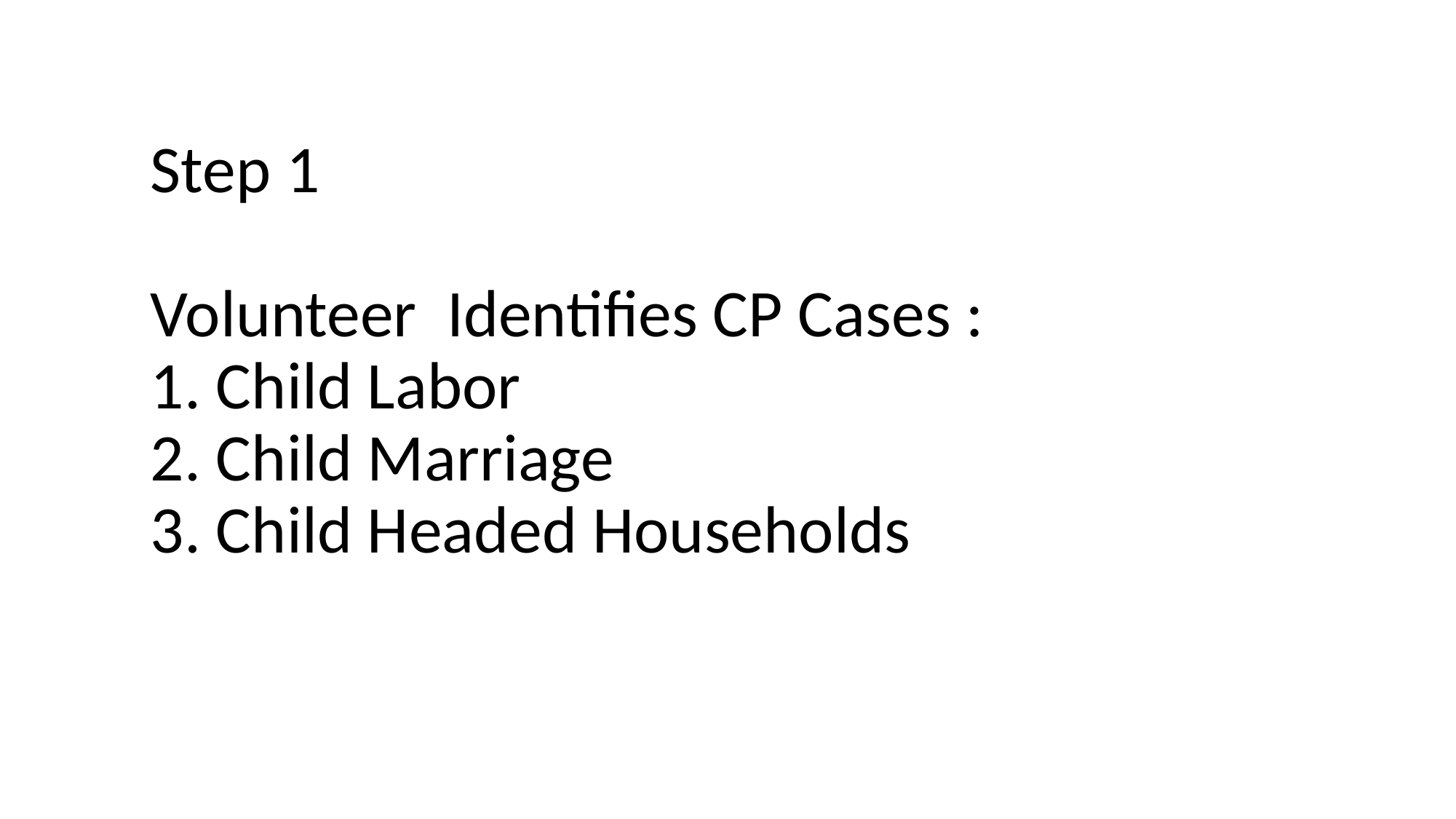

# Step 1 Volunteer  Identifies CP Cases : 1. Child Labor 2. Child Marriage 3. Child Headed Households